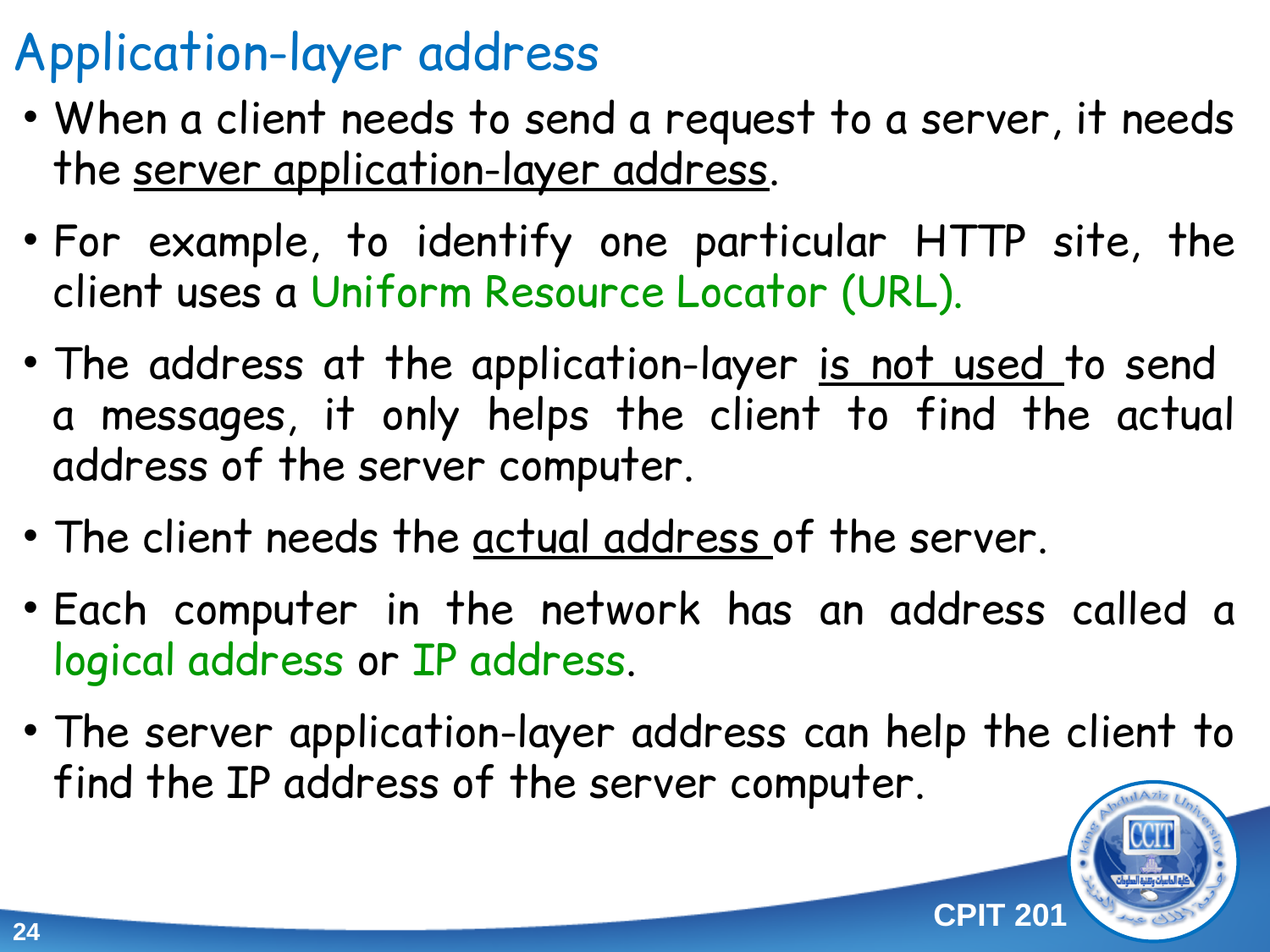

Application-layer address
When a client needs to send a request to a server, it needs the server application-layer address.
For example, to identify one particular HTTP site, the client uses a Uniform Resource Locator (URL).
The address at the application-layer is not used to send
a messages, it only helps the client to find the actual address of the server computer.
The client needs the actual address of the server.
Each computer in the network has an address called a logical address or IP address.
The server application-layer address can help the client to find the IP address of the server computer.

24